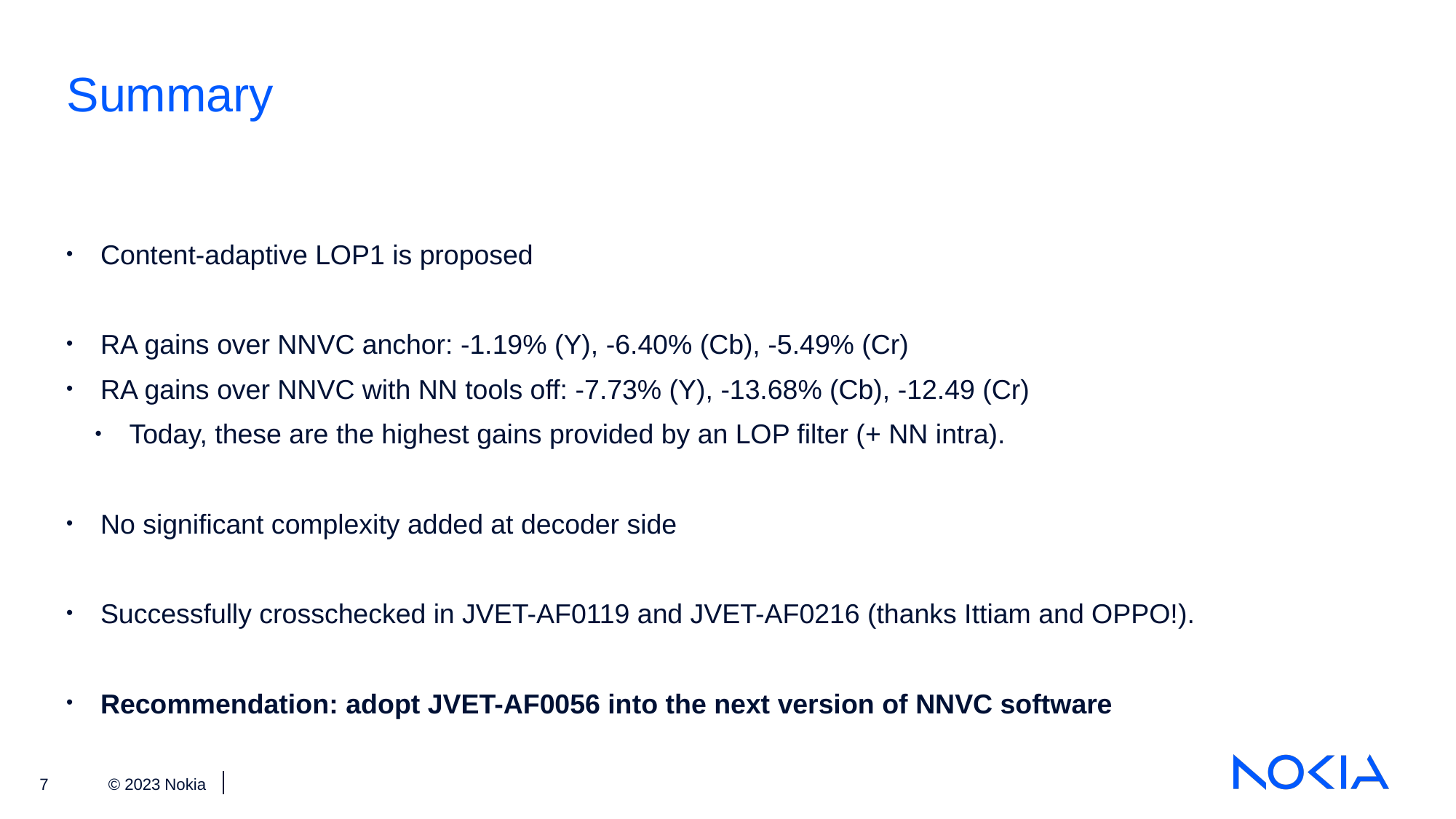

Summary

Content-adaptive LOP1 is proposed

RA gains over NNVC anchor: -1.19% (Y), -6.40% (Cb), -5.49% (Cr)
RA gains over NNVC with NN tools off: -7.73% (Y), -13.68% (Cb), -12.49 (Cr)
Today, these are the highest gains provided by an LOP filter (+ NN intra).

No significant complexity added at decoder side

Successfully crosschecked in JVET-AF0119 and JVET-AF0216 (thanks Ittiam and OPPO!).

Recommendation: adopt JVET-AF0056 into the next version of NNVC software